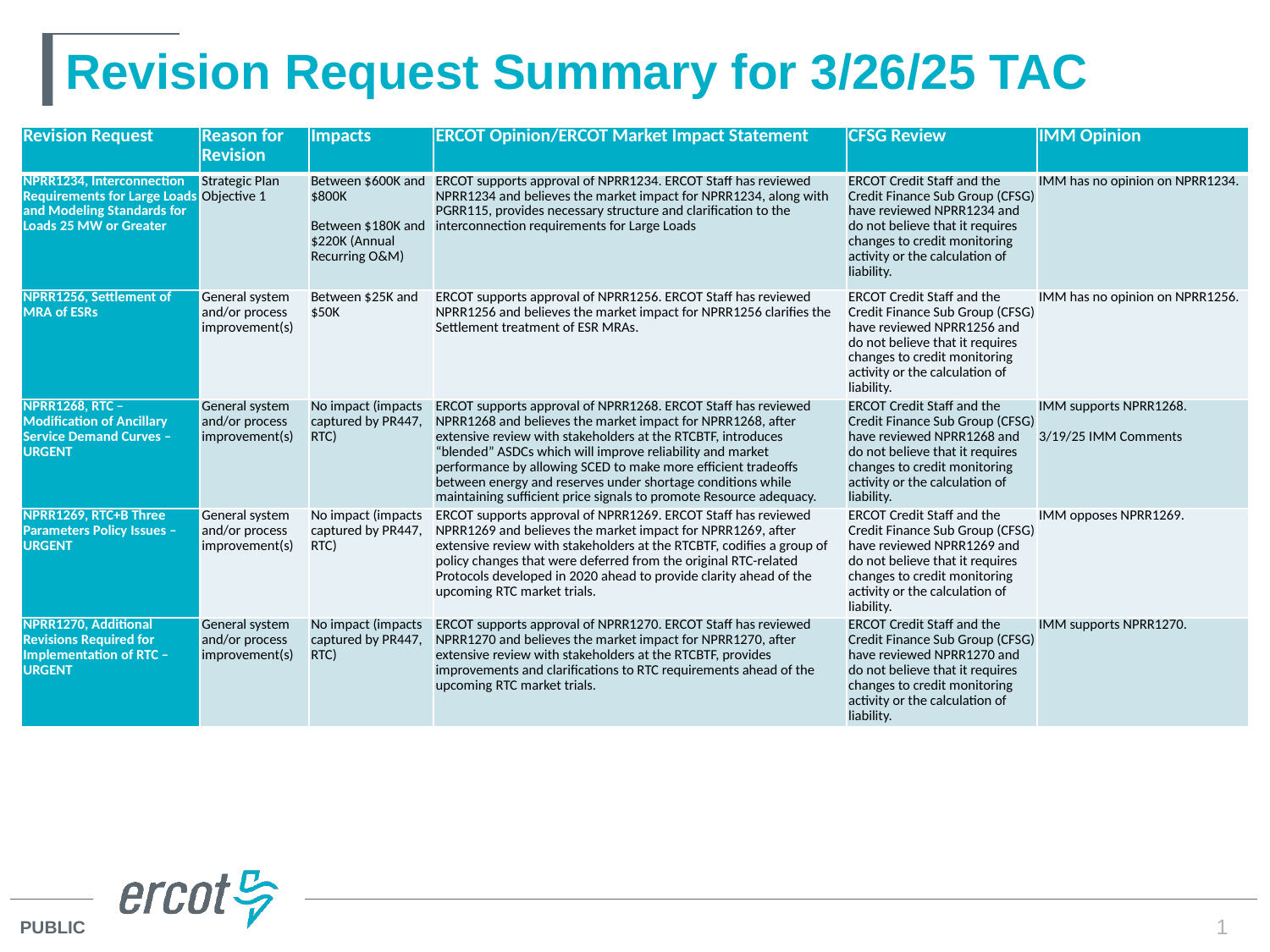

# Revision Request Summary for 3/26/25 TAC
| Revision Request | Reason for Revision | Impacts | ERCOT Opinion/ERCOT Market Impact Statement | CFSG Review | IMM Opinion |
| --- | --- | --- | --- | --- | --- |
| NPRR1234, Interconnection Requirements for Large Loads and Modeling Standards for Loads 25 MW or Greater | Strategic Plan Objective 1 | Between $600K and $800K Between $180K and $220K (Annual Recurring O&M) | ERCOT supports approval of NPRR1234. ERCOT Staff has reviewed NPRR1234 and believes the market impact for NPRR1234, along with PGRR115, provides necessary structure and clarification to the interconnection requirements for Large Loads | ERCOT Credit Staff and the Credit Finance Sub Group (CFSG) have reviewed NPRR1234 and do not believe that it requires changes to credit monitoring activity or the calculation of liability. | IMM has no opinion on NPRR1234. |
| NPRR1256, Settlement of MRA of ESRs | General system and/or process improvement(s) | Between $25K and $50K | ERCOT supports approval of NPRR1256. ERCOT Staff has reviewed NPRR1256 and believes the market impact for NPRR1256 clarifies the Settlement treatment of ESR MRAs. | ERCOT Credit Staff and the Credit Finance Sub Group (CFSG) have reviewed NPRR1256 and do not believe that it requires changes to credit monitoring activity or the calculation of liability. | IMM has no opinion on NPRR1256. |
| NPRR1268, RTC – Modification of Ancillary Service Demand Curves – URGENT | General system and/or process improvement(s) | No impact (impacts captured by PR447, RTC) | ERCOT supports approval of NPRR1268. ERCOT Staff has reviewed NPRR1268 and believes the market impact for NPRR1268, after extensive review with stakeholders at the RTCBTF, introduces “blended” ASDCs which will improve reliability and market performance by allowing SCED to make more efficient tradeoffs between energy and reserves under shortage conditions while maintaining sufficient price signals to promote Resource adequacy. | ERCOT Credit Staff and the Credit Finance Sub Group (CFSG) have reviewed NPRR1268 and do not believe that it requires changes to credit monitoring activity or the calculation of liability. | IMM supports NPRR1268. 3/19/25 IMM Comments |
| NPRR1269, RTC+B Three Parameters Policy Issues – URGENT | General system and/or process improvement(s) | No impact (impacts captured by PR447, RTC) | ERCOT supports approval of NPRR1269. ERCOT Staff has reviewed NPRR1269 and believes the market impact for NPRR1269, after extensive review with stakeholders at the RTCBTF, codifies a group of policy changes that were deferred from the original RTC-related Protocols developed in 2020 ahead to provide clarity ahead of the upcoming RTC market trials. | ERCOT Credit Staff and the Credit Finance Sub Group (CFSG) have reviewed NPRR1269 and do not believe that it requires changes to credit monitoring activity or the calculation of liability. | IMM opposes NPRR1269. |
| NPRR1270, Additional Revisions Required for Implementation of RTC – URGENT | General system and/or process improvement(s) | No impact (impacts captured by PR447, RTC) | ERCOT supports approval of NPRR1270. ERCOT Staff has reviewed NPRR1270 and believes the market impact for NPRR1270, after extensive review with stakeholders at the RTCBTF, provides improvements and clarifications to RTC requirements ahead of the upcoming RTC market trials. | ERCOT Credit Staff and the Credit Finance Sub Group (CFSG) have reviewed NPRR1270 and do not believe that it requires changes to credit monitoring activity or the calculation of liability. | IMM supports NPRR1270. |
1